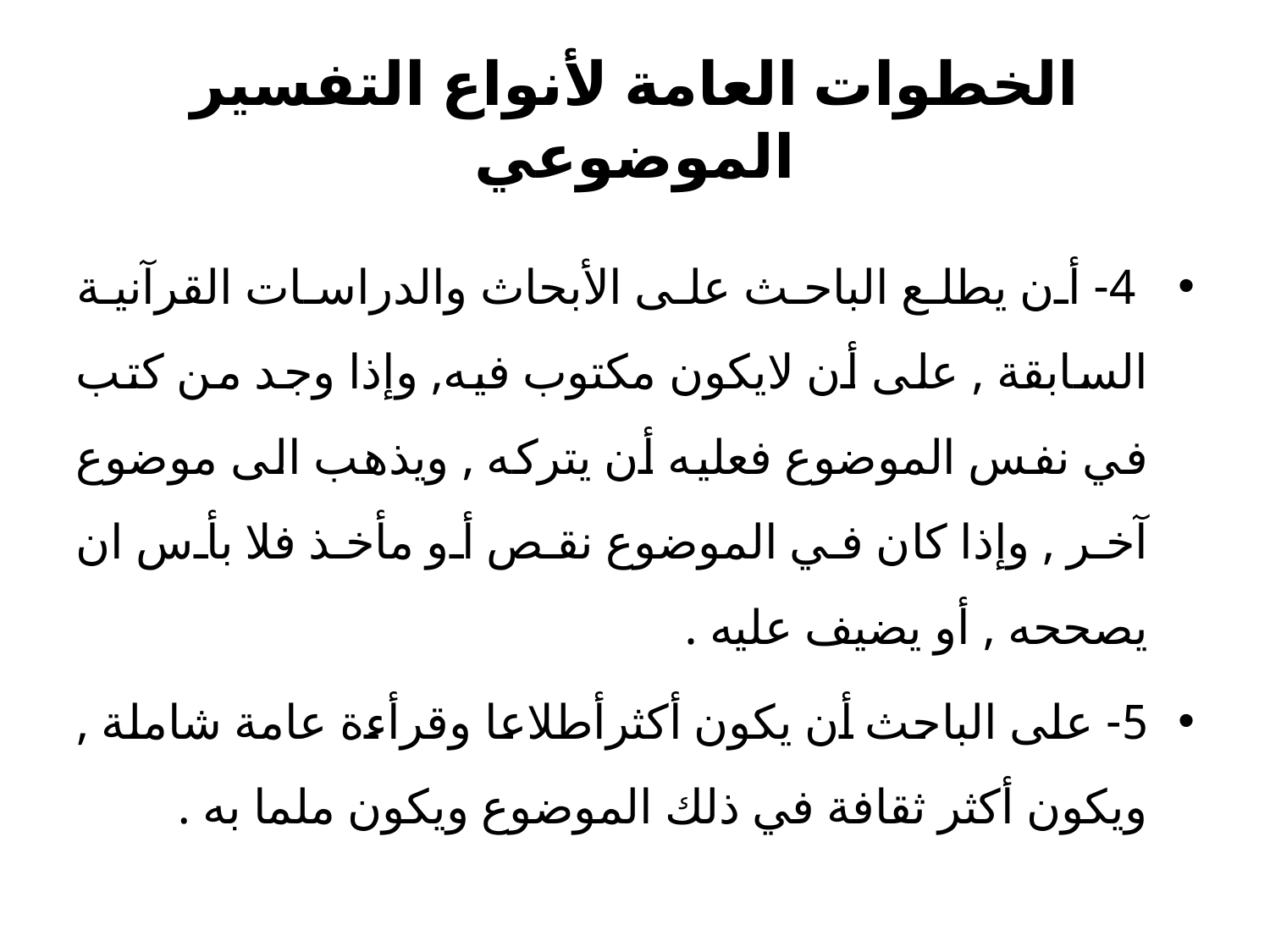

# الخطوات العامة لأنواع التفسير الموضوعي
 4- أن يطلع الباحث على الأبحاث والدراسات القرآنية السابقة , على أن لايكون مكتوب فيه, وإذا وجد من كتب في نفس الموضوع فعليه أن يتركه , ويذهب الى موضوع آخر , وإذا كان في الموضوع نقص أو مأخذ فلا بأس ان يصححه , أو يضيف عليه .
5- على الباحث أن يكون أكثرأطلاعا وقرأءة عامة شاملة , ويكون أكثر ثقافة في ذلك الموضوع ويكون ملما به .